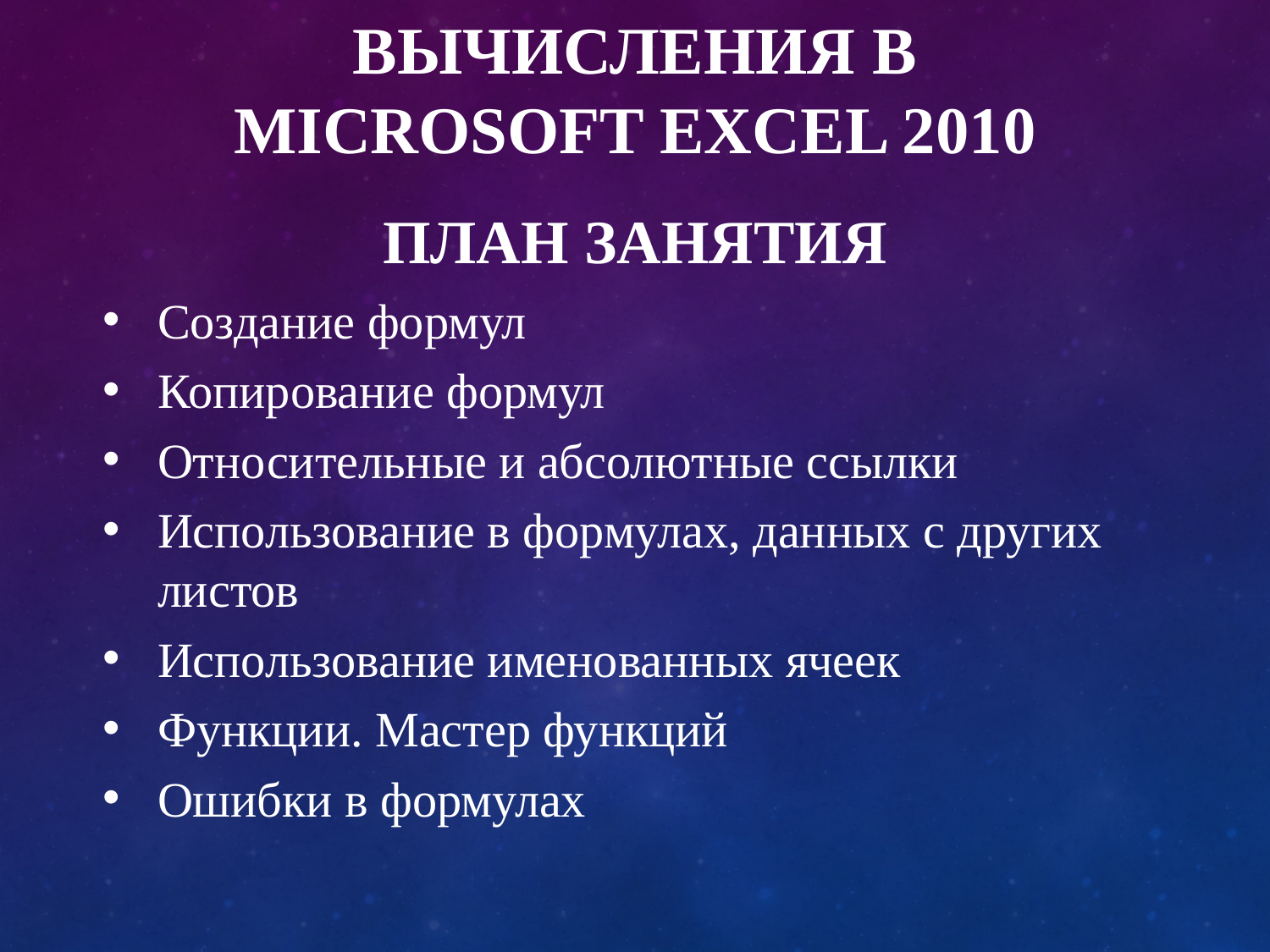

# Вычисления в Microsoft Excel 2010 План занятия
Создание формул
Копирование формул
Относительные и абсолютные ссылки
Использование в формулах, данных с других листов
Использование именованных ячеек
Функции. Мастер функций
Ошибки в формулах